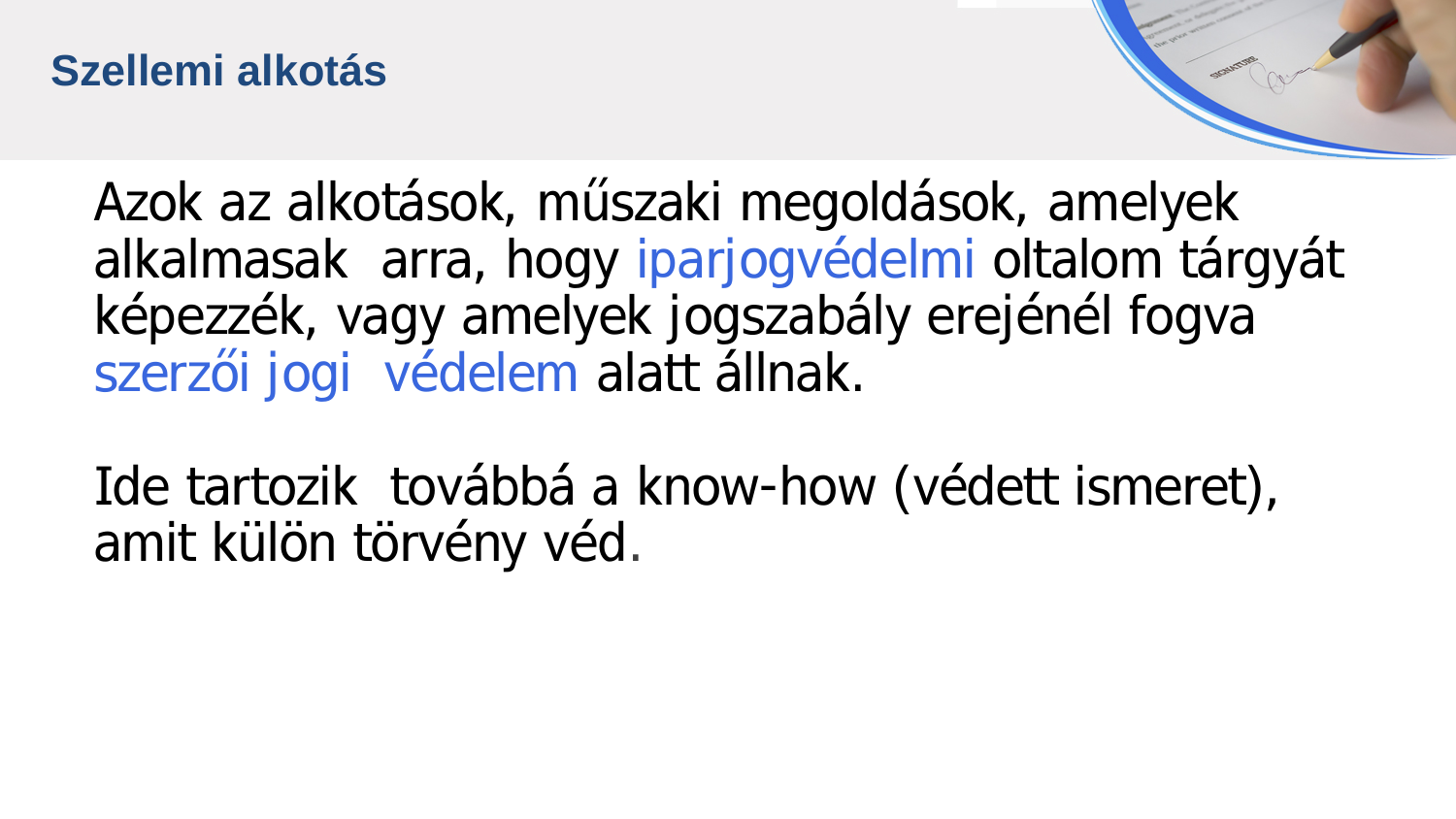

Szellemi alkotás

Azok az alkotások, műszaki megoldások, amelyek
alkalmasak  arra, hogy iparjogvédelmi oltalom tárgyát  képezzék, vagy amelyek jogszabály erejénél fogva
szerzői jogi  védelem alatt állnak.

Ide tartozik  továbbá a know-­how (védett ismeret),
amit külön törvény véd.